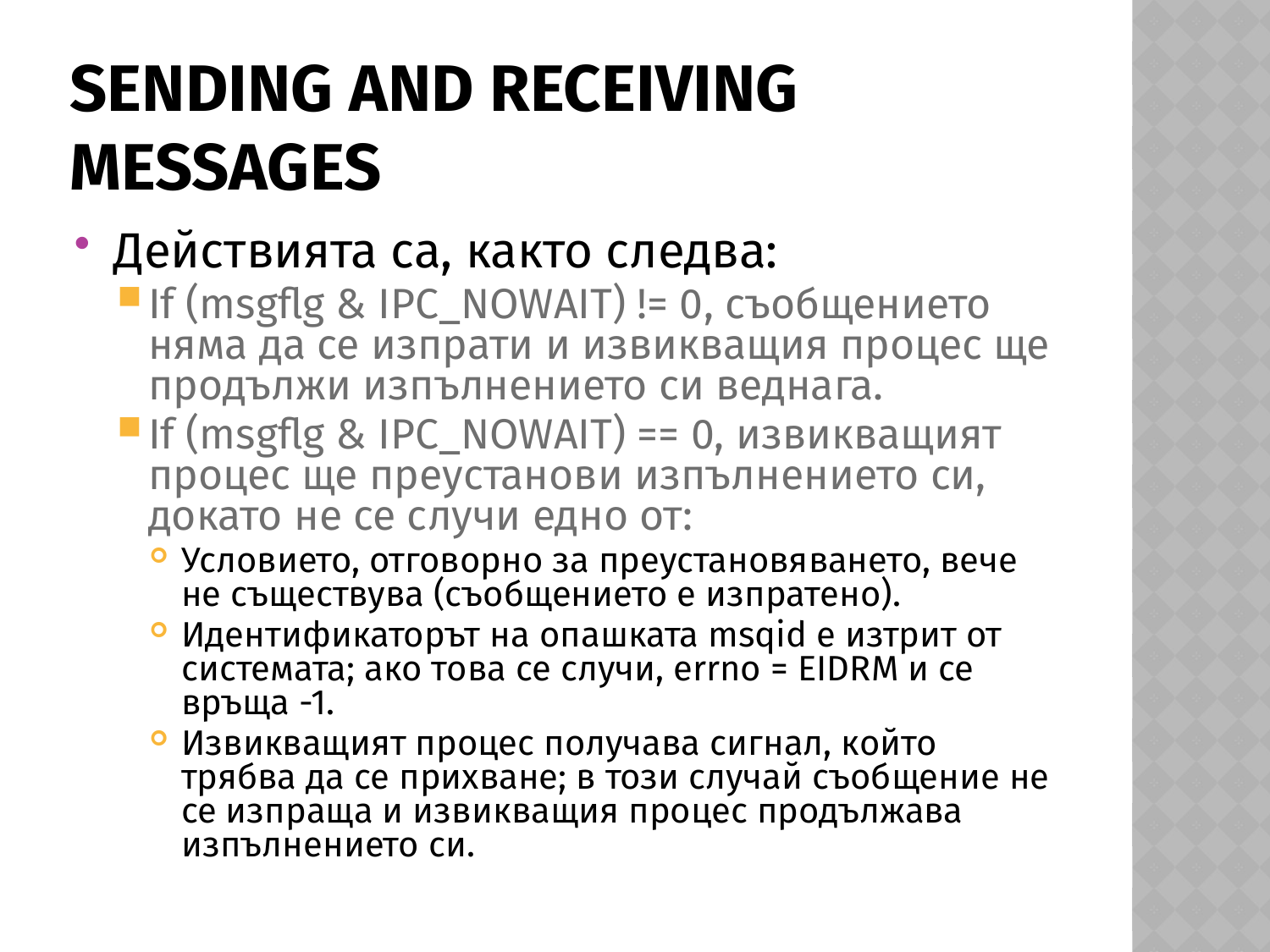

# Sending and Receiving Messages
Действията са, както следва:
If (msgflg & IPC_NOWAIT) != 0, съобщението няма да се изпрати и извикващия процес ще продължи изпълнението си веднага.
If (msgflg & IPC_NOWAIT) == 0, извикващият процес ще преустанови изпълнението си, докато не се случи едно от:
Условието, отговорно за преустановяването, вече не съществува (съобщението е изпратено).
Идентификаторът на опашката msqid е изтрит от системата; ако това се случи, errno = EIDRM и се връща -1.
Извикващият процес получава сигнал, който трябва да се прихване; в този случай съобщение не се изпраща и извикващия процес продължава изпълнението си.